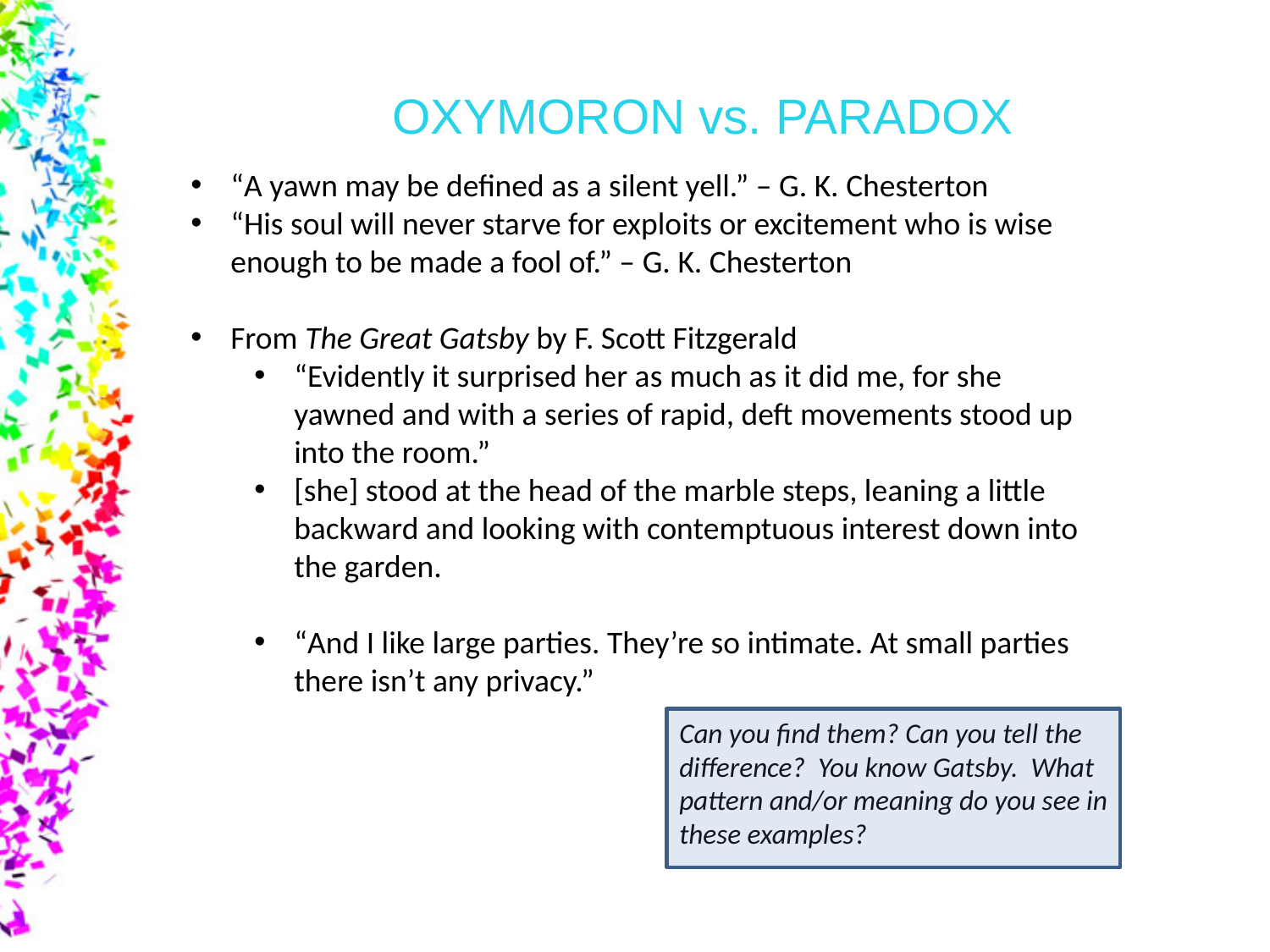

OXYMORON vs. PARADOX
“A yawn may be defined as a silent yell.” – G. K. Chesterton
“His soul will never starve for exploits or excitement who is wise enough to be made a fool of.” – G. K. Chesterton

From The Great Gatsby by F. Scott Fitzgerald
“Evidently it surprised her as much as it did me, for she yawned and with a series of rapid, deft movements stood up into the room.”
[she] stood at the head of the marble steps, leaning a little backward and looking with contemptuous interest down into the garden.

“And I like large parties. They’re so intimate. At small parties there isn’t any privacy.”

Can you find them? Can you tell the difference?  You know Gatsby.  What pattern and/or meaning do you see in these examples?